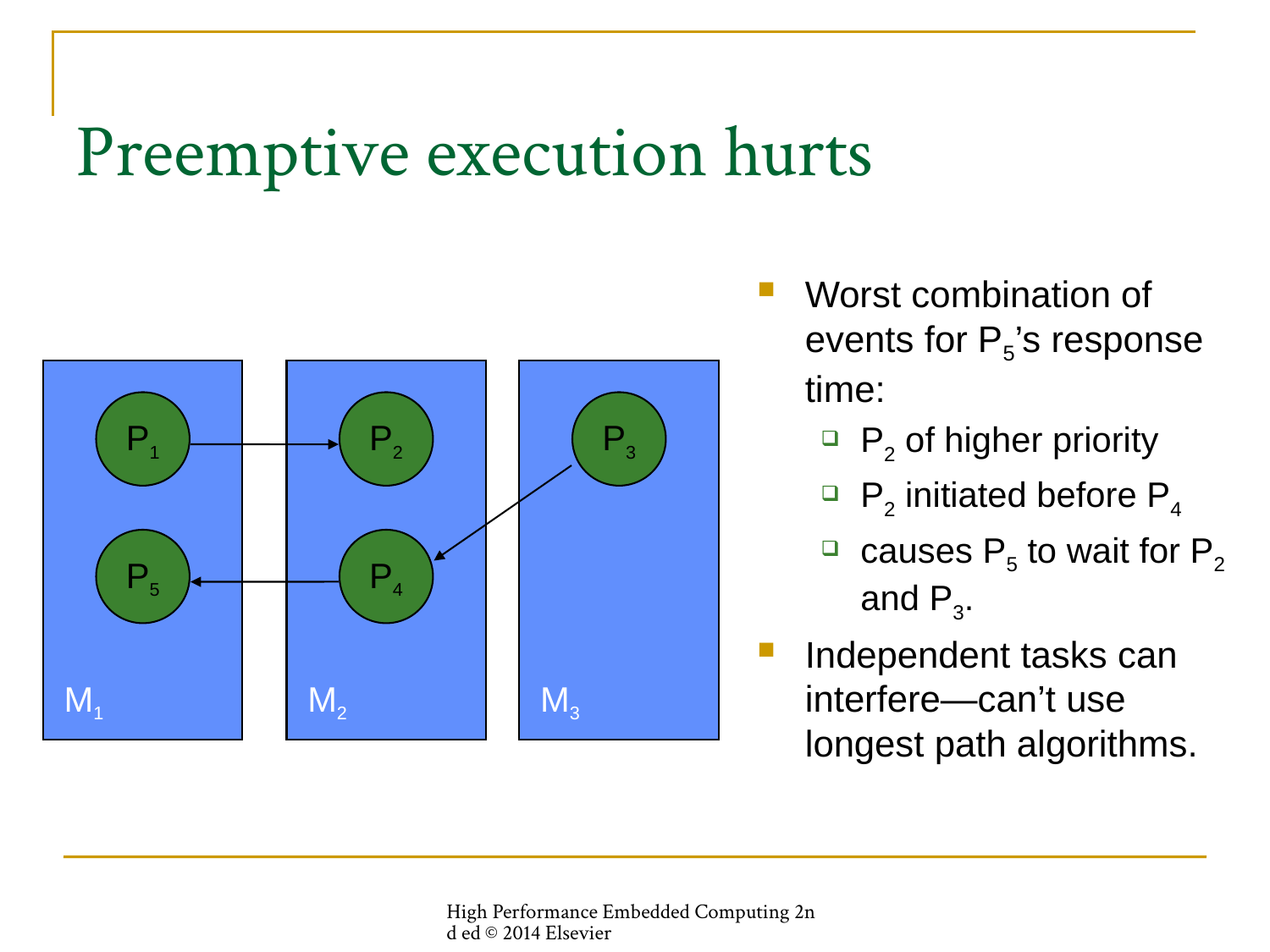

# Preemptive execution hurts
Worst combination of events for P5’s response time:
P2 of higher priority
P2 initiated before P4
causes P5 to wait for P2 and P3.
Independent tasks can interfere—can’t use longest path algorithms.

P1
P2
P3

P5
P4

M1
M2
M3
High Performance Embedded Computing 2nd ed © 2014 Elsevier